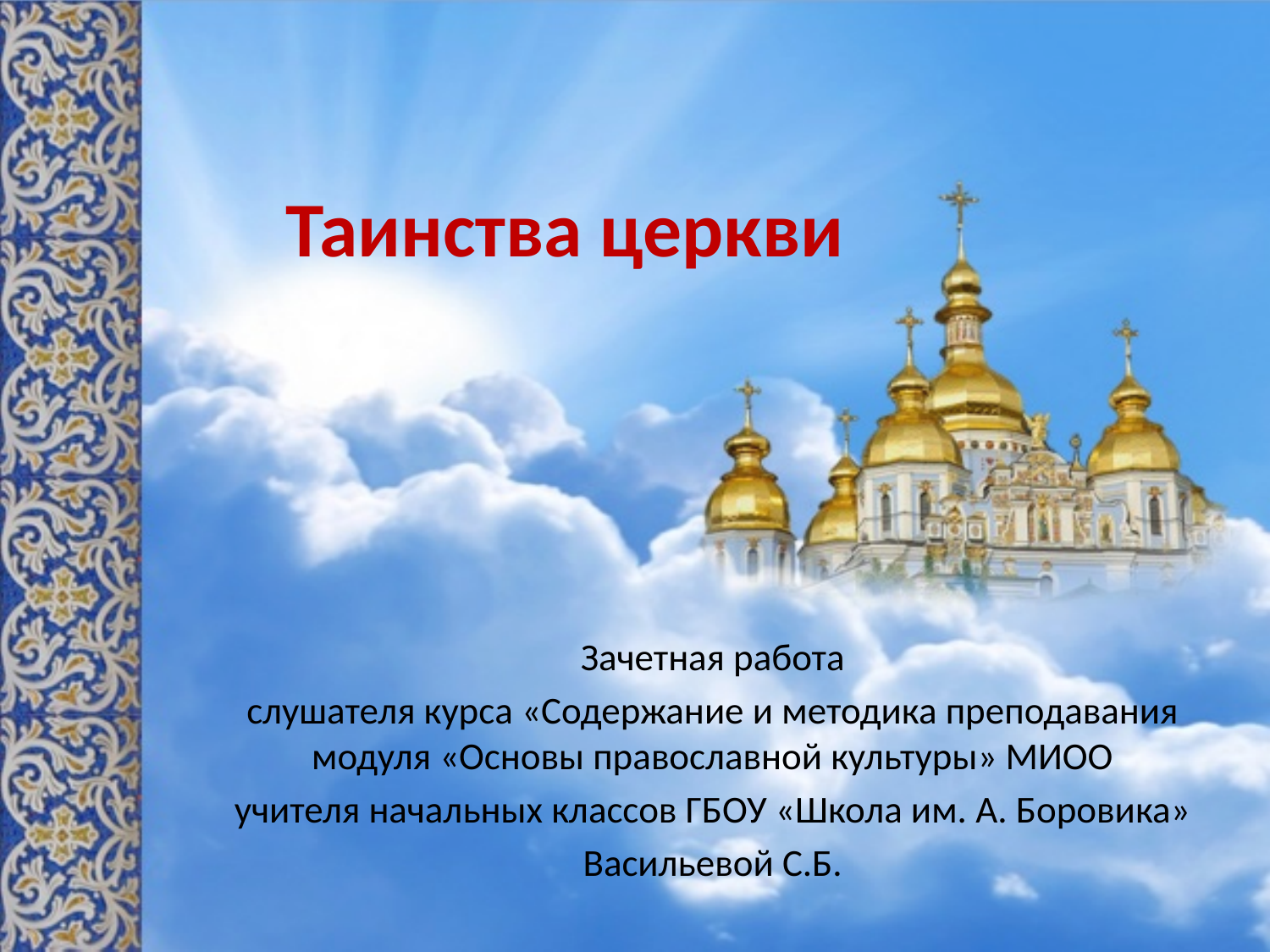

# Таинства церкви
Зачетная работа
слушателя курса «Содержание и методика преподавания модуля «Основы православной культуры» МИОО
учителя начальных классов ГБОУ «Школа им. А. Боровика»
Васильевой С.Б.